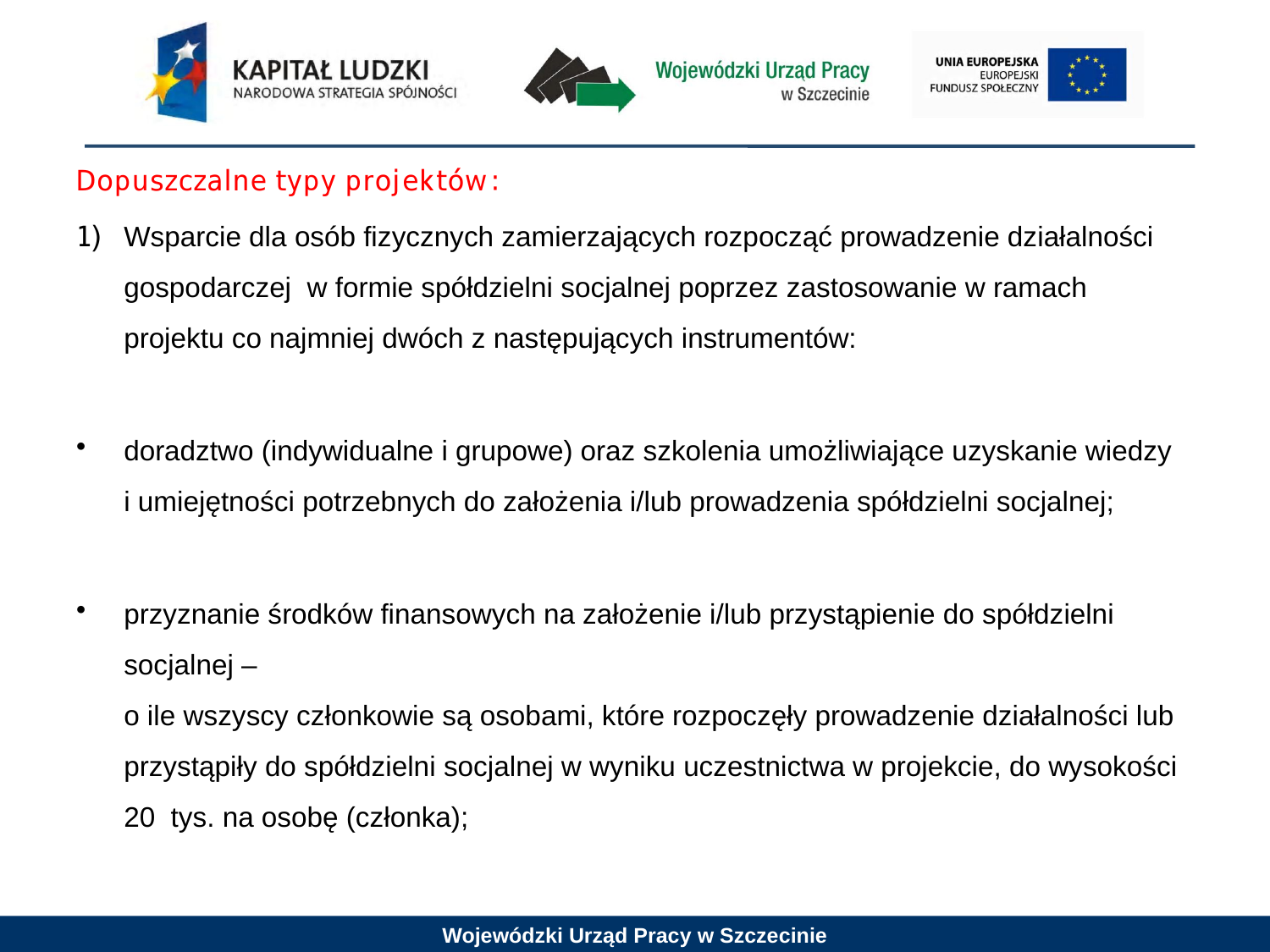

Dopuszczalne typy projektów:
1) 	Wsparcie dla osób fizycznych zamierzających rozpocząć prowadzenie działalności gospodarczej  w formie spółdzielni socjalnej poprzez zastosowanie w ramach projektu co najmniej dwóch z następujących instrumentów:

doradztwo (indywidualne i grupowe) oraz szkolenia umożliwiające uzyskanie wiedzy
i umiejętności potrzebnych do założenia i/lub prowadzenia spółdzielni socjalnej;

przyznanie środków finansowych na założenie i/lub przystąpienie do spółdzielni socjalnej –
o ile wszyscy członkowie są osobami, które rozpoczęły prowadzenie działalności lub przystąpiły do spółdzielni socjalnej w wyniku uczestnictwa w projekcie, do wysokości 20  tys. na osobę (członka);